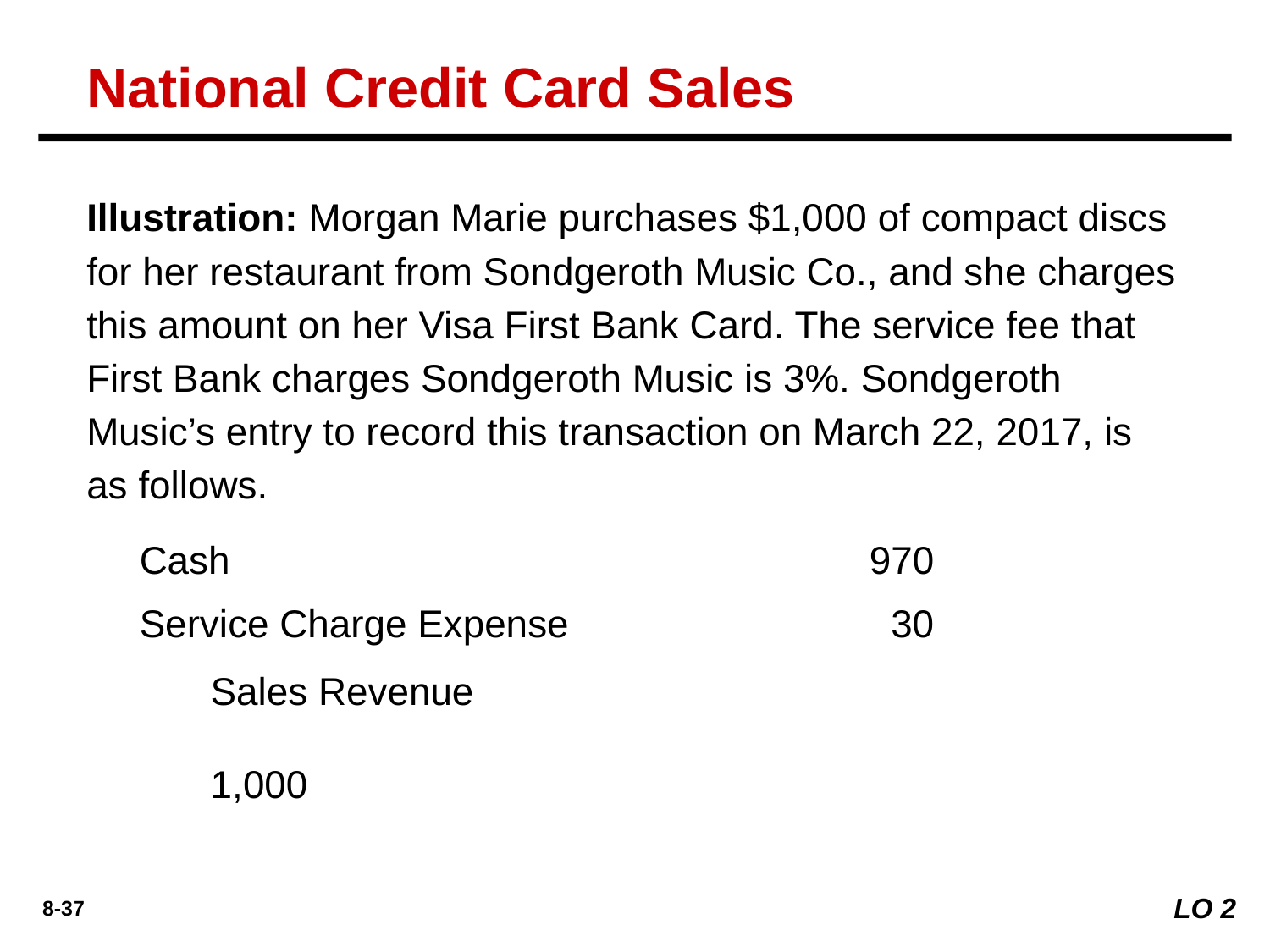

National Credit Card Sales

Illustration: Morgan Marie purchases $1,000 of compact discs for her restaurant from Sondgeroth Music Co., and she charges this amount on her Visa First Bank Card. The service fee that First Bank charges Sondgeroth Music is 3%. Sondgeroth  Music’s entry to record this transaction on March 22, 2017, is as follows.
Cash  	970
Service Charge Expense  	30
Sales Revenue 	1,000
LO 2